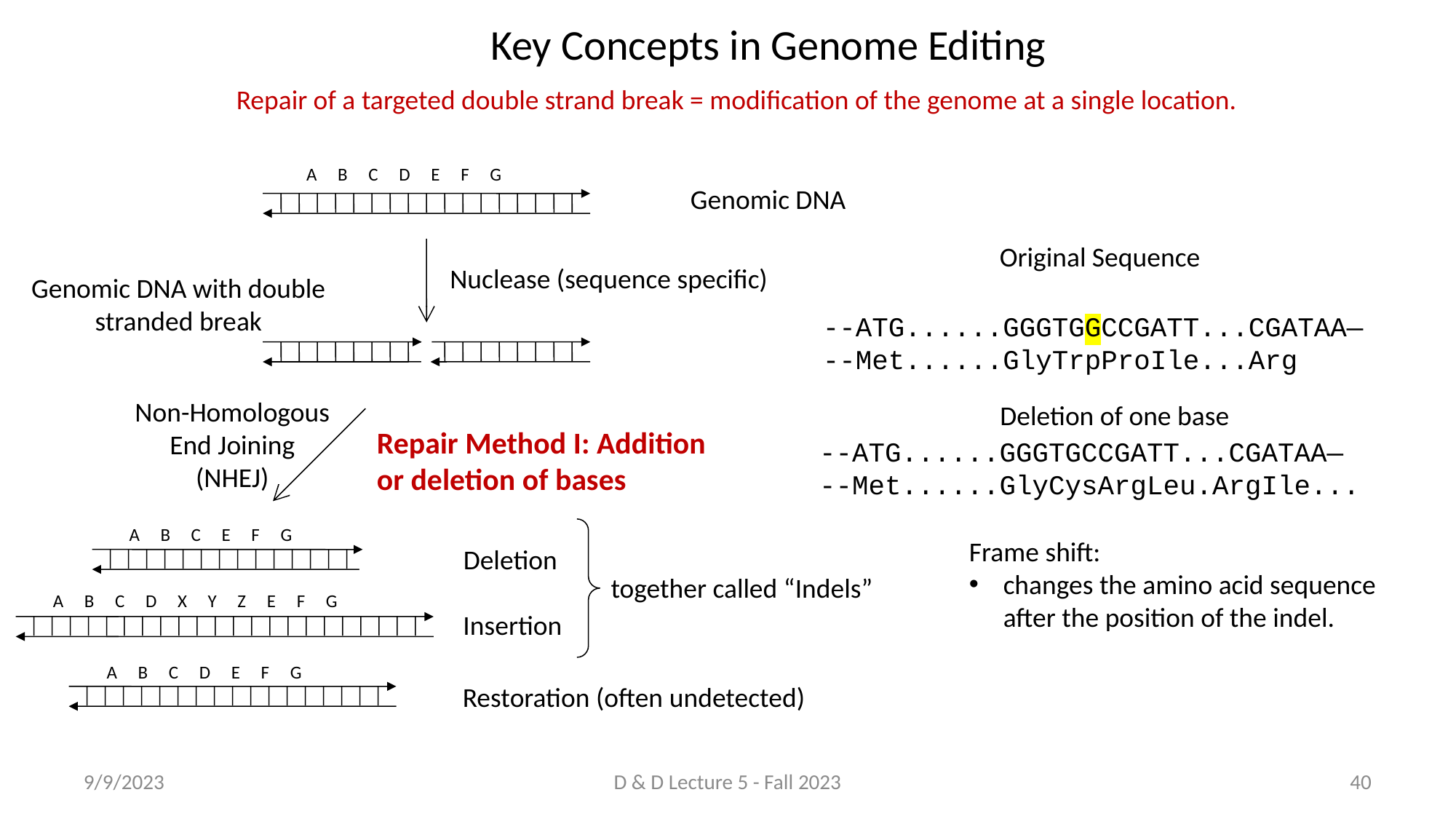

Key Concepts in Genome Editing
Repair of a targeted double strand break = modification of the genome at a single location.
A     B     C     D     E     F     G
Genomic DNA

Original Sequence

Nuclease (sequence specific)
Genomic DNA with double stranded break
--ATG......GGGTGGCCGATT...CGATAA—
--Met......GlyTrpProIle...Arg

Non-Homologous End Joining
(NHEJ)

Deletion of one base
Repair Method I: Addition or deletion of bases
--ATG......GGGTGCCGATT...CGATAA—
--Met......GlyCysArgLeu.ArgIle...
A     B     C     E     F     G

Frame shift:
changes the amino acid sequence after the position of the indel.
Deletion

together called “Indels”
A     B     C     D     X     Y     Z     E     F     G
Insertion

A     B     C     D     E     F     G
Restoration (often undetected)

9/9/2023
D & D Lecture 5 - Fall 2023
40